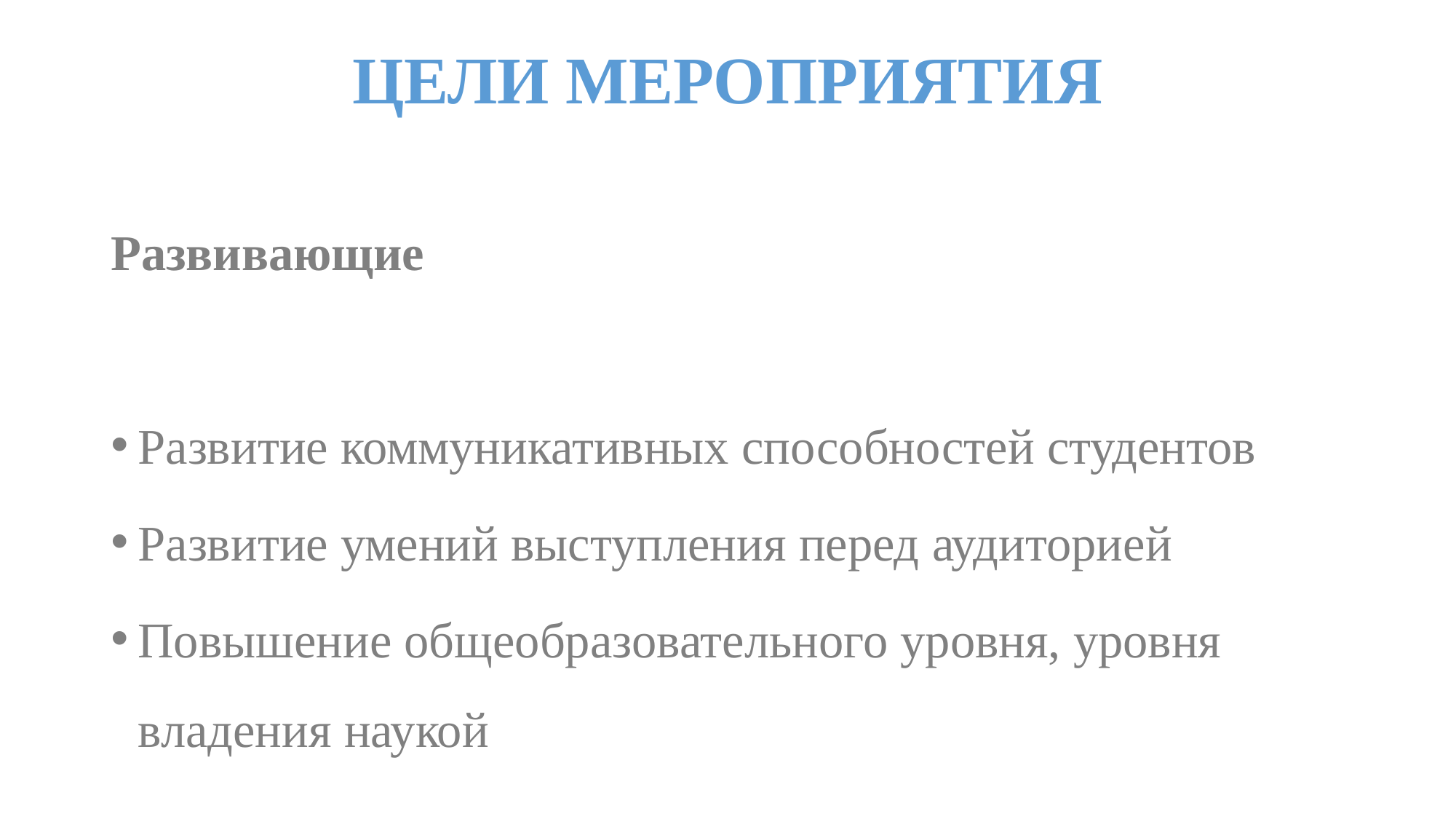

# ЦЕЛИ МЕРОПРИЯТИЯ
Развивающие

Развитие коммуникативных способностей студентов
Развитие умений выступления перед аудиторией
Повышение общеобразовательного уровня, уровня владения наукой